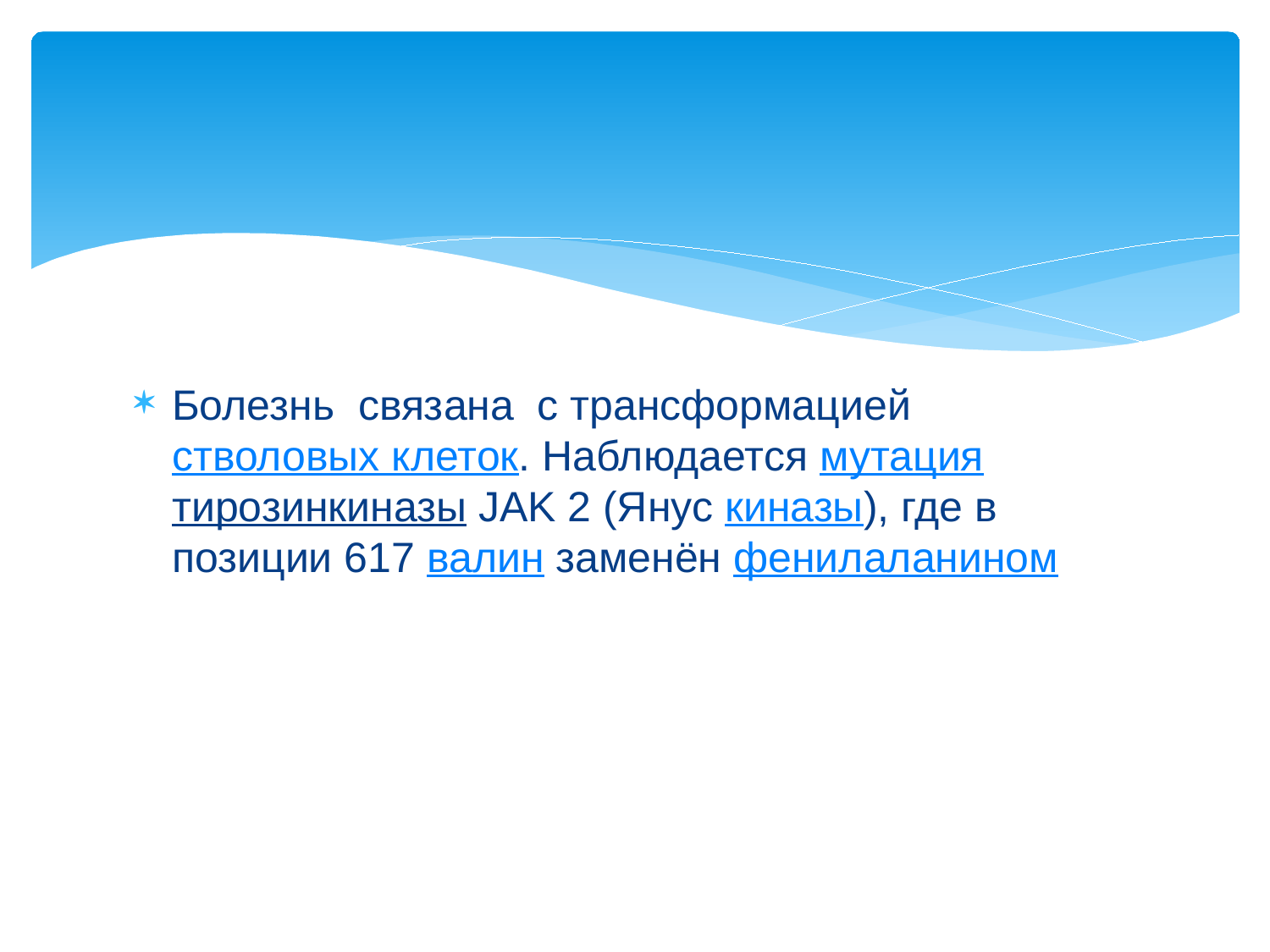

#
Болезнь  связана  с трансформацией стволовых клеток. Наблюдается мутация тирозинкиназы JAK 2 (Янус киназы), где в позиции 617 валин заменён фенилаланином